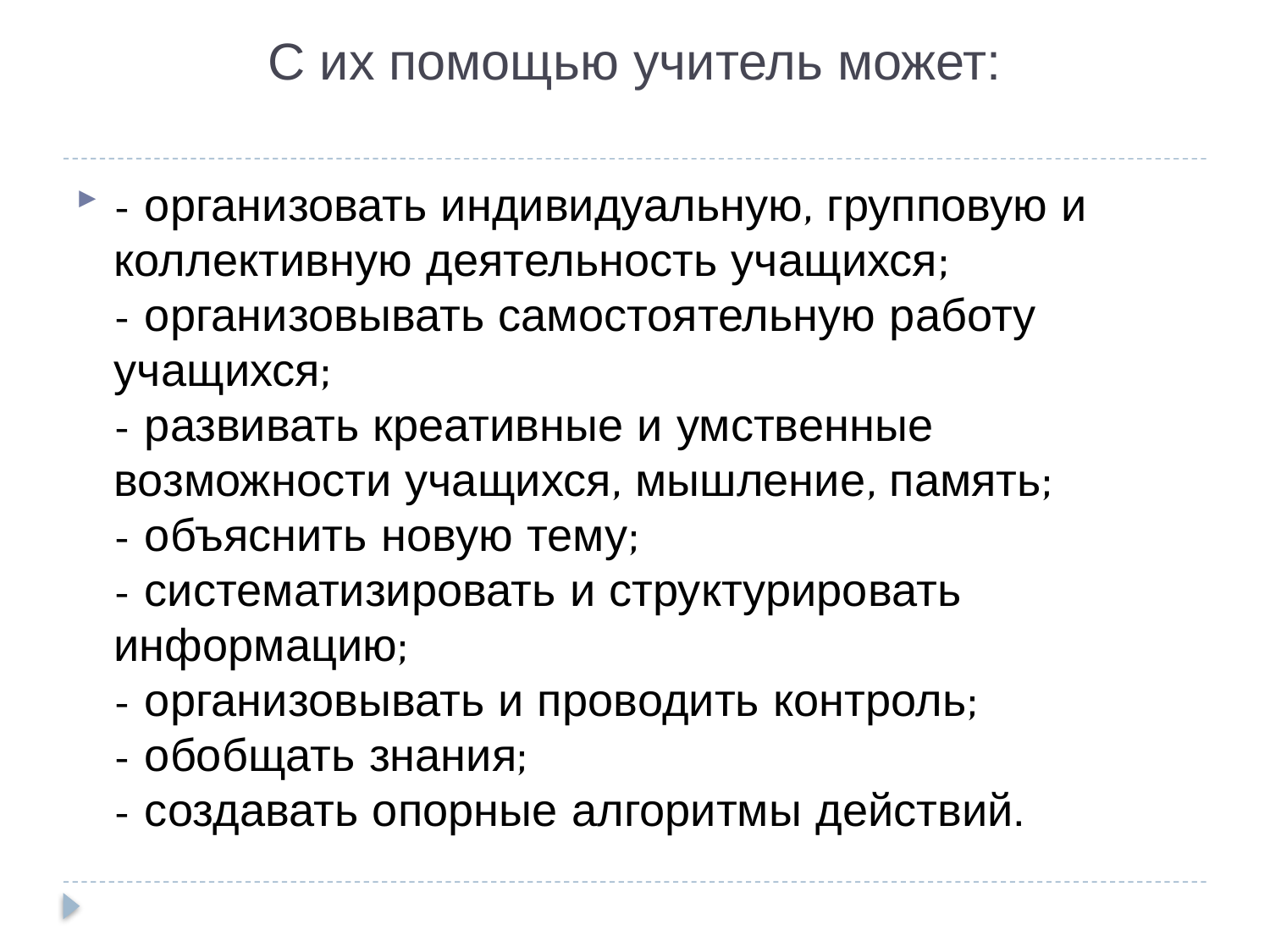

# С их помощью учитель может:
- организовать индивидуальную, групповую и коллективную деятельность учащихся;
- организовывать самостоятельную работу учащихся;
- развивать креативные и умственные возможности учащихся, мышление, память;
- объяснить новую тему;
- систематизировать и структурировать информацию;
- организовывать и проводить контроль;
- обобщать знания;
- создавать опорные алгоритмы действий.